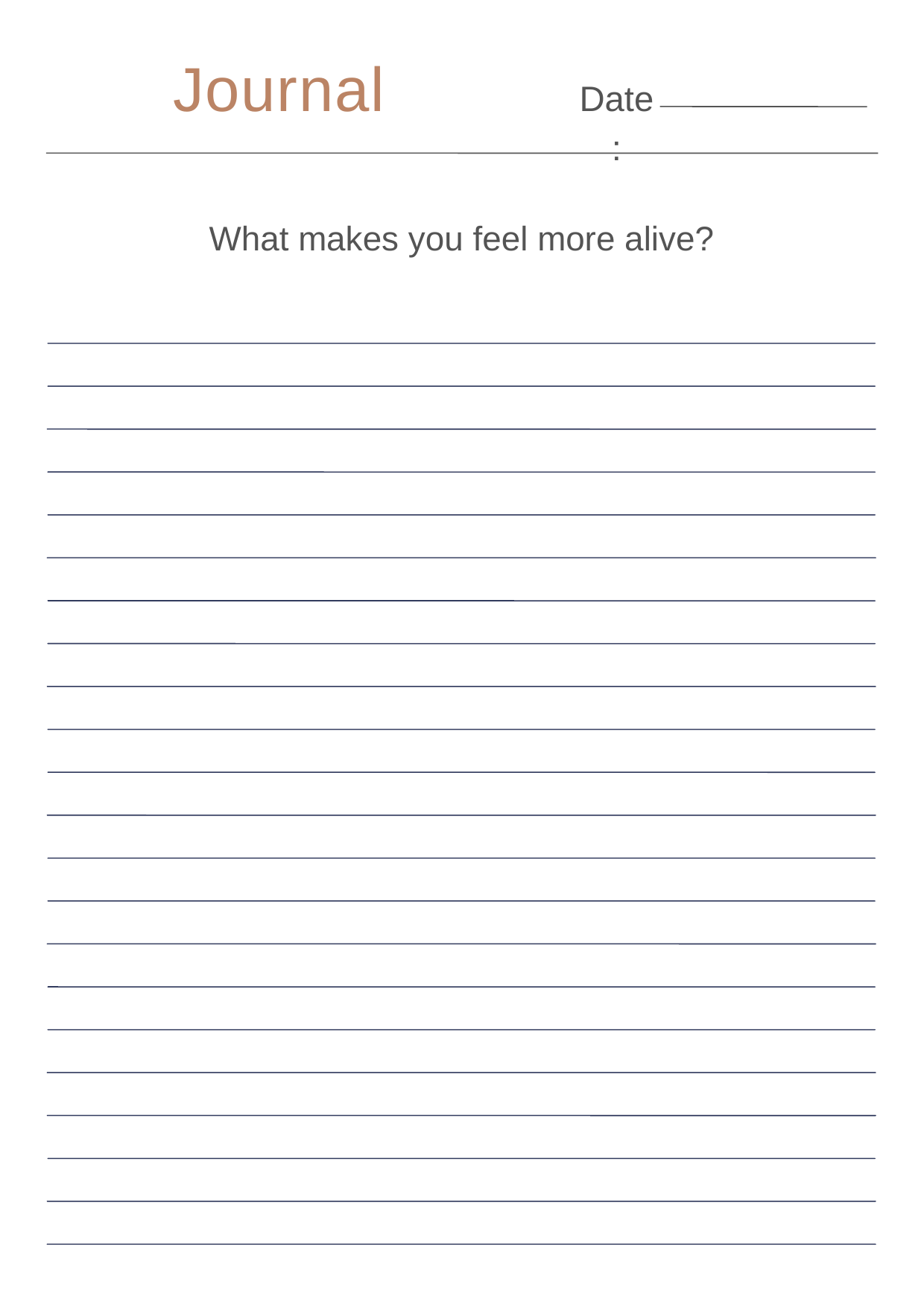

Journal
Date:

What makes you feel more alive?